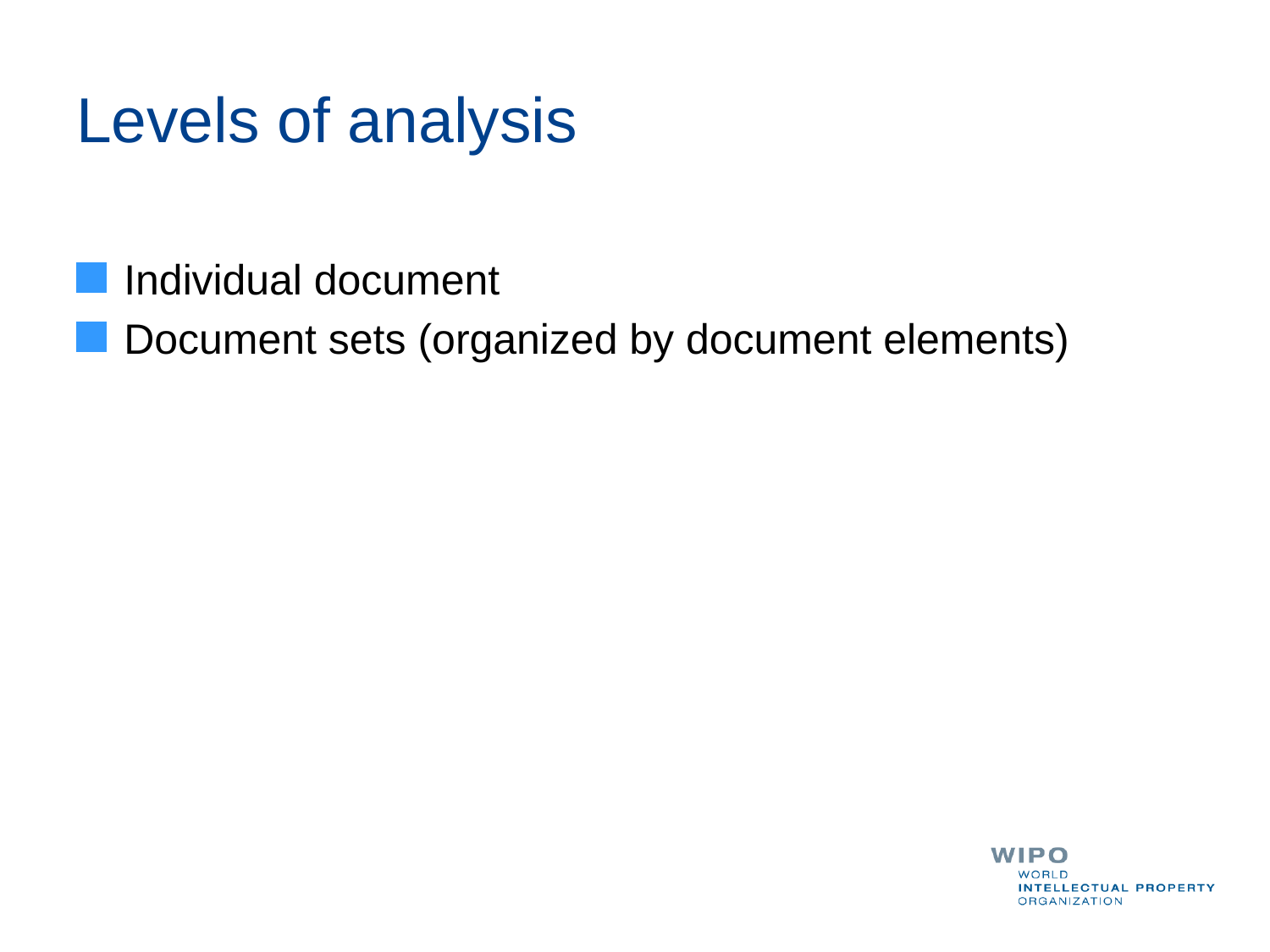

# Levels of analysis
Individual document
Document sets (organized by document elements)